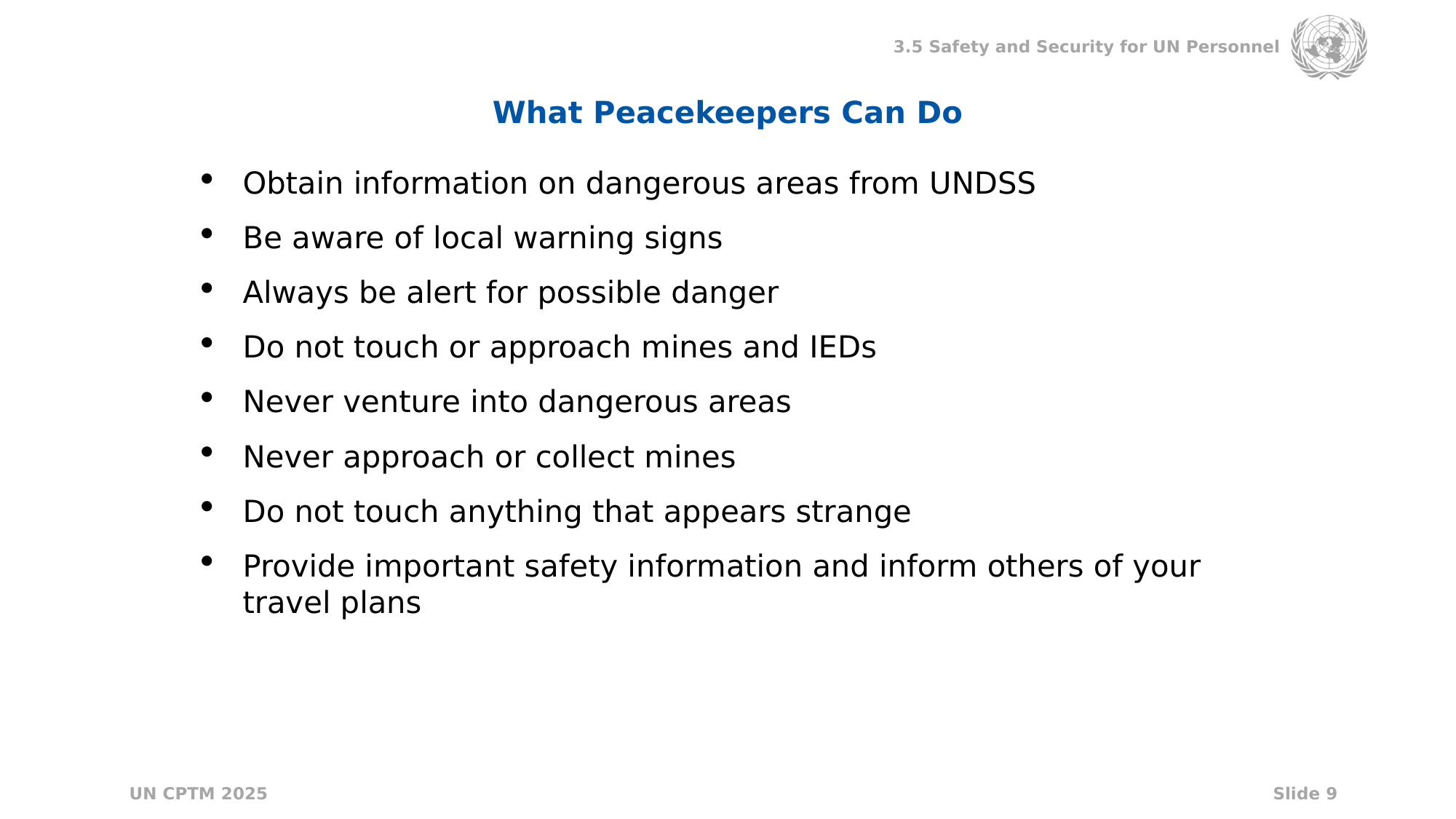

What Peacekeepers Can Do
Obtain information on dangerous areas from UNDSS
Be aware of local warning signs
Always be alert for possible danger
Do not touch or approach mines and IEDs
Never venture into dangerous areas
Never approach or collect mines
Do not touch anything that appears strange
Provide important safety information and inform others of your travel plans